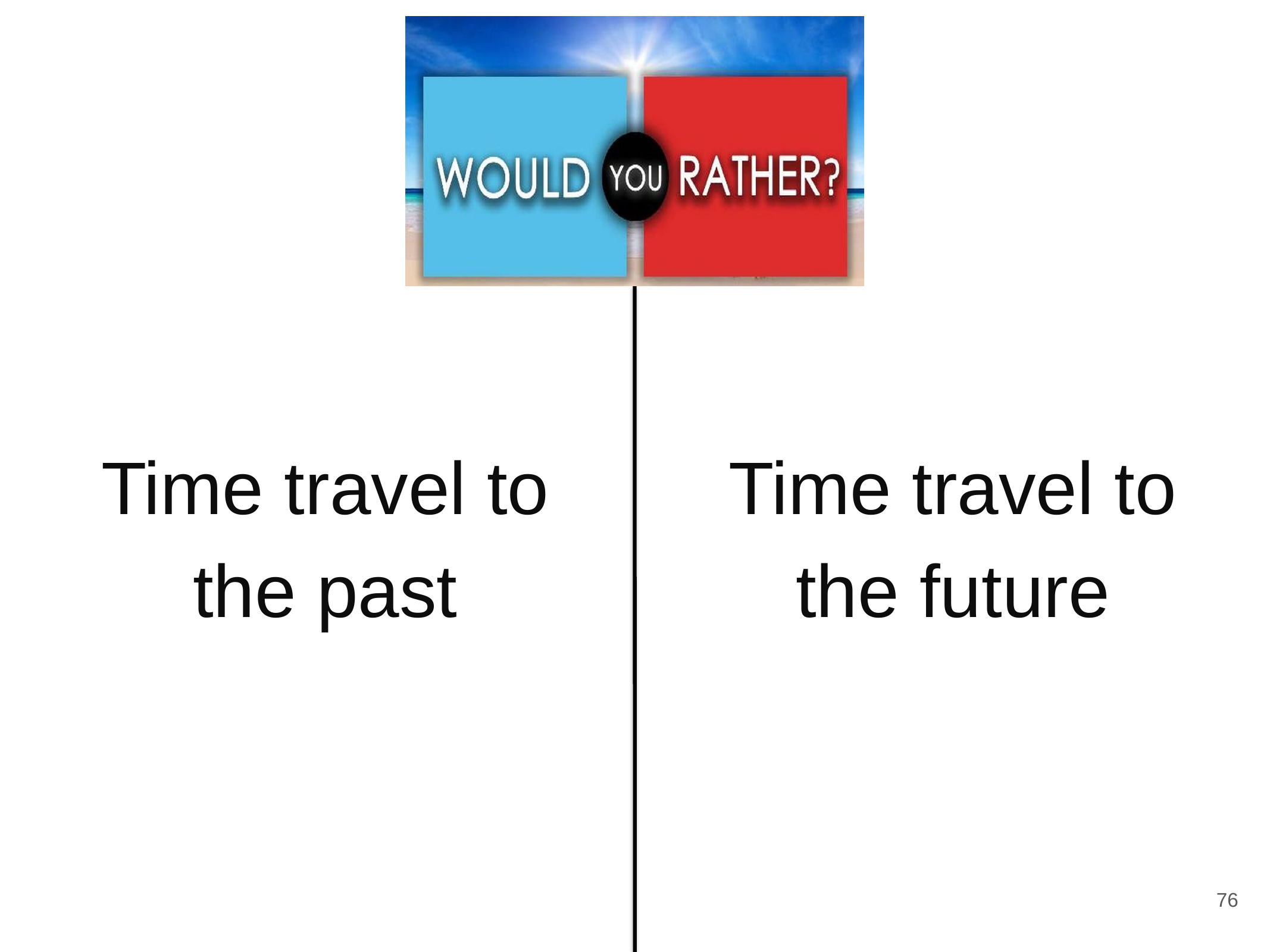

# WYR 1/6
Time travel to the past
Time travel to the future
76